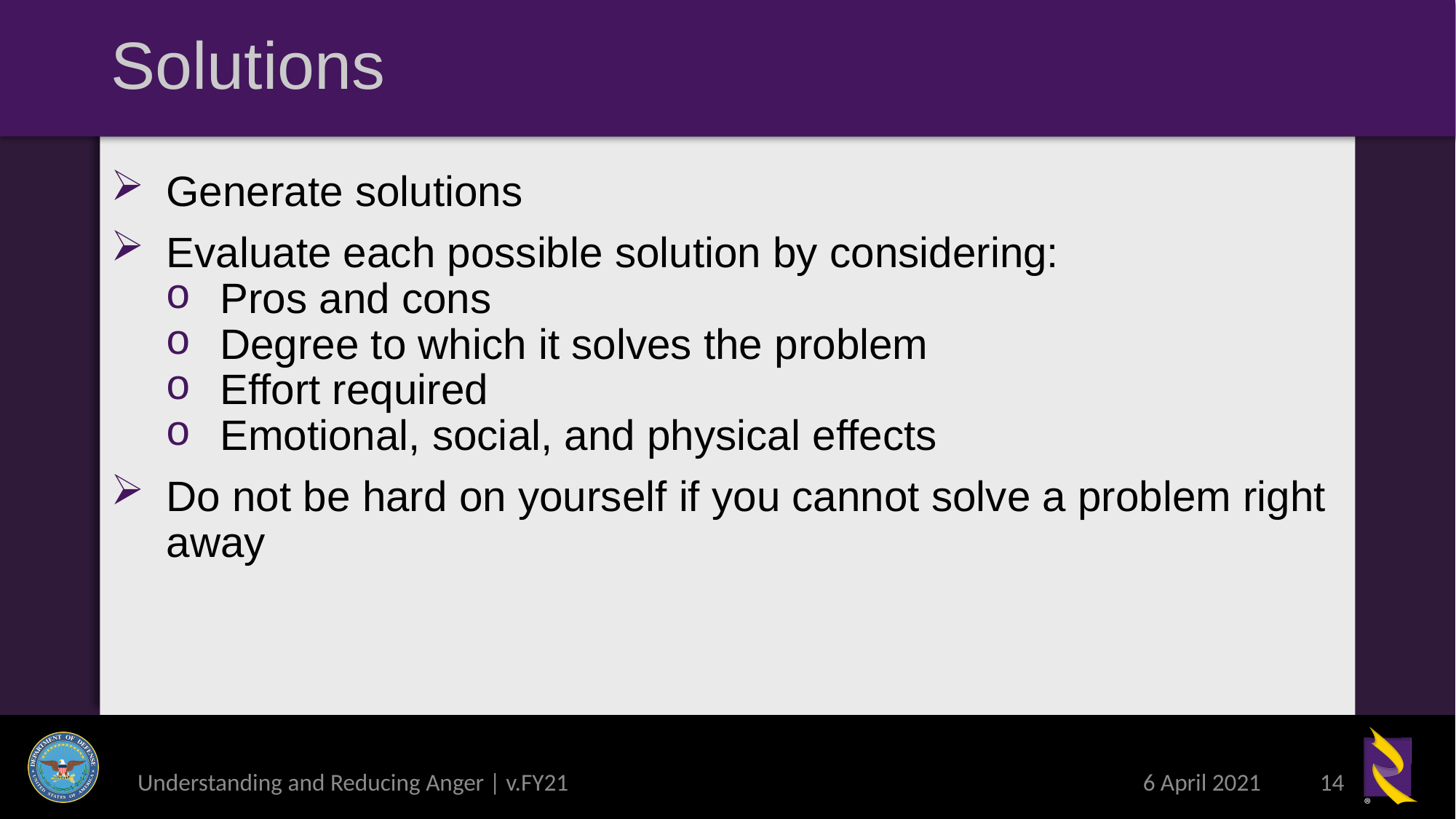

# Solutions
Generate solutions
Evaluate each possible solution by considering:
Pros and cons
Degree to which it solves the problem
Effort required
Emotional, social, and physical effects
Do not be hard on yourself if you cannot solve a problem right away
Understanding and Reducing Anger | v.FY21
6 April 2021
14